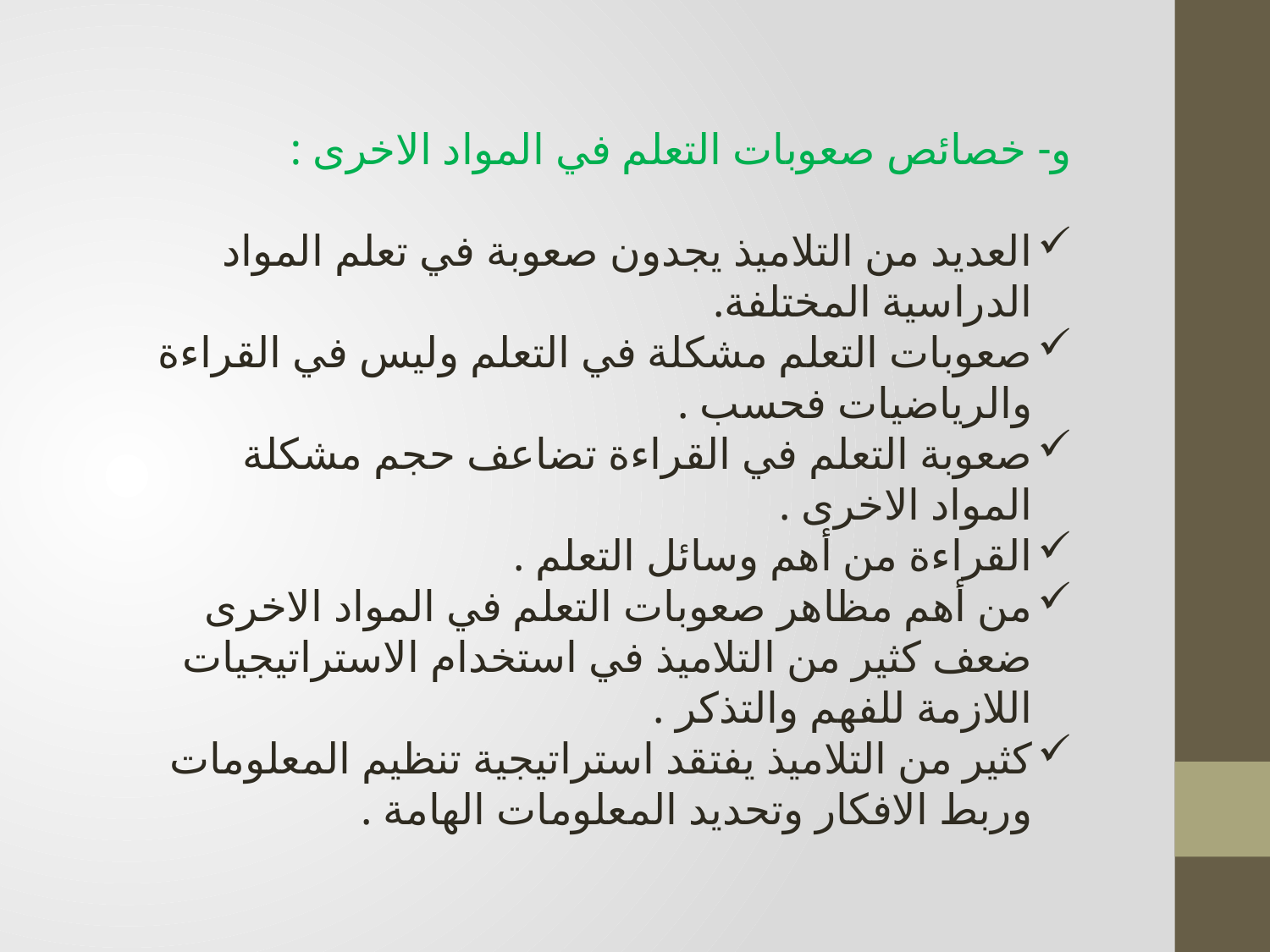

و- خصائص صعوبات التعلم في المواد الاخرى :

العديد من التلاميذ يجدون صعوبة في تعلم المواد الدراسية المختلفة.
صعوبات التعلم مشكلة في التعلم وليس في القراءة والرياضيات فحسب .
صعوبة التعلم في القراءة تضاعف حجم مشكلة المواد الاخرى .
القراءة من أهم وسائل التعلم .
من أهم مظاهر صعوبات التعلم في المواد الاخرى ضعف كثير من التلاميذ في استخدام الاستراتيجيات اللازمة للفهم والتذكر .
كثير من التلاميذ يفتقد استراتيجية تنظيم المعلومات وربط الافكار وتحديد المعلومات الهامة .